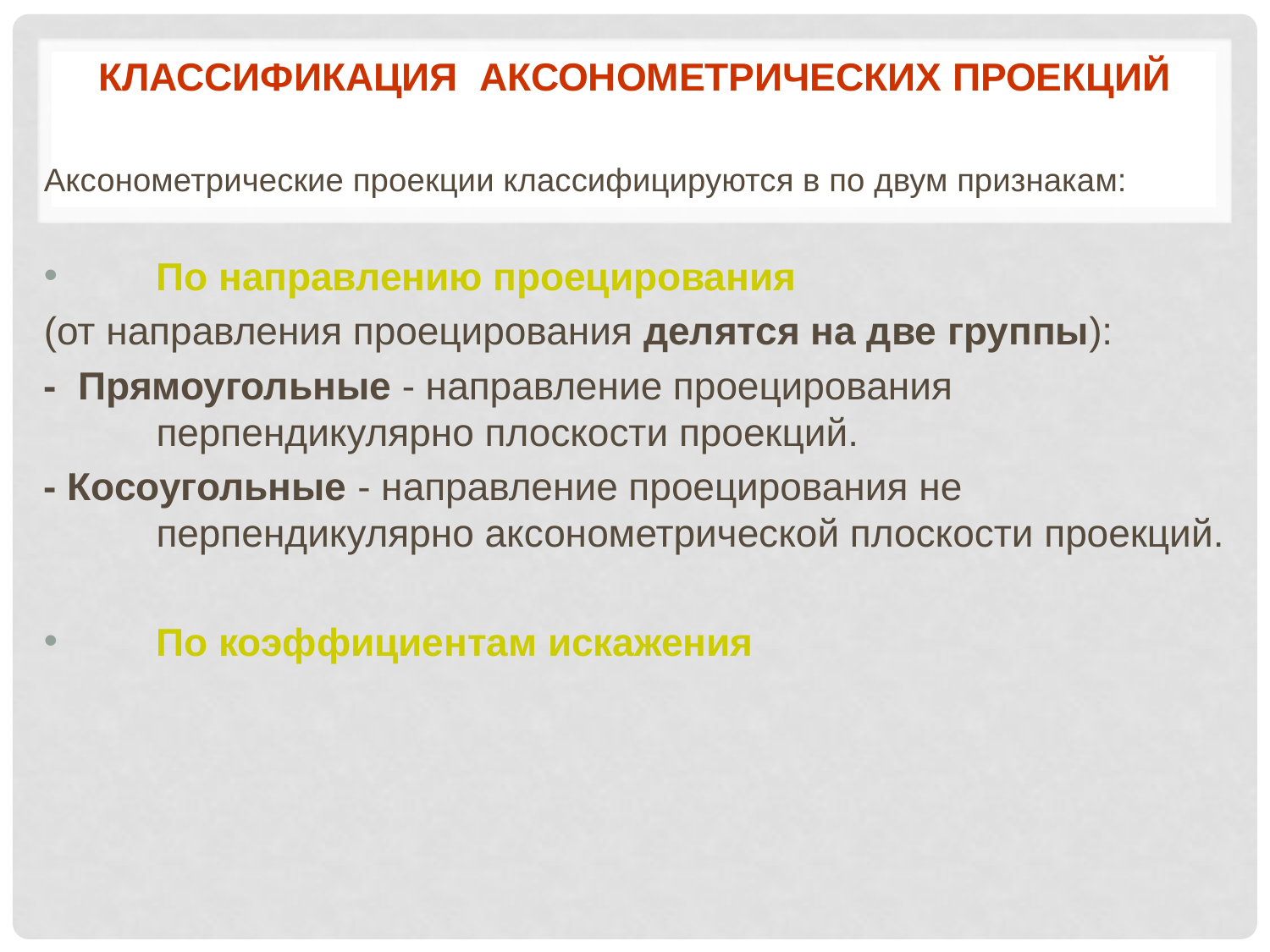

КЛАССИФИКАЦИЯ  АКСОНОМЕТРИЧЕСКИХ ПРОЕКЦИЙ

Аксонометрические проекции классифицируются в по двум признакам:

По направлению проецирования
(от направления проецирования делятся на две группы):
-  Прямоугольные - направление проецирования перпендикулярно плоскости проекций.
- Косоугольные - направление проецирования не перпендикулярно аксонометрической плоскости проекций.

По коэффициентам искажения